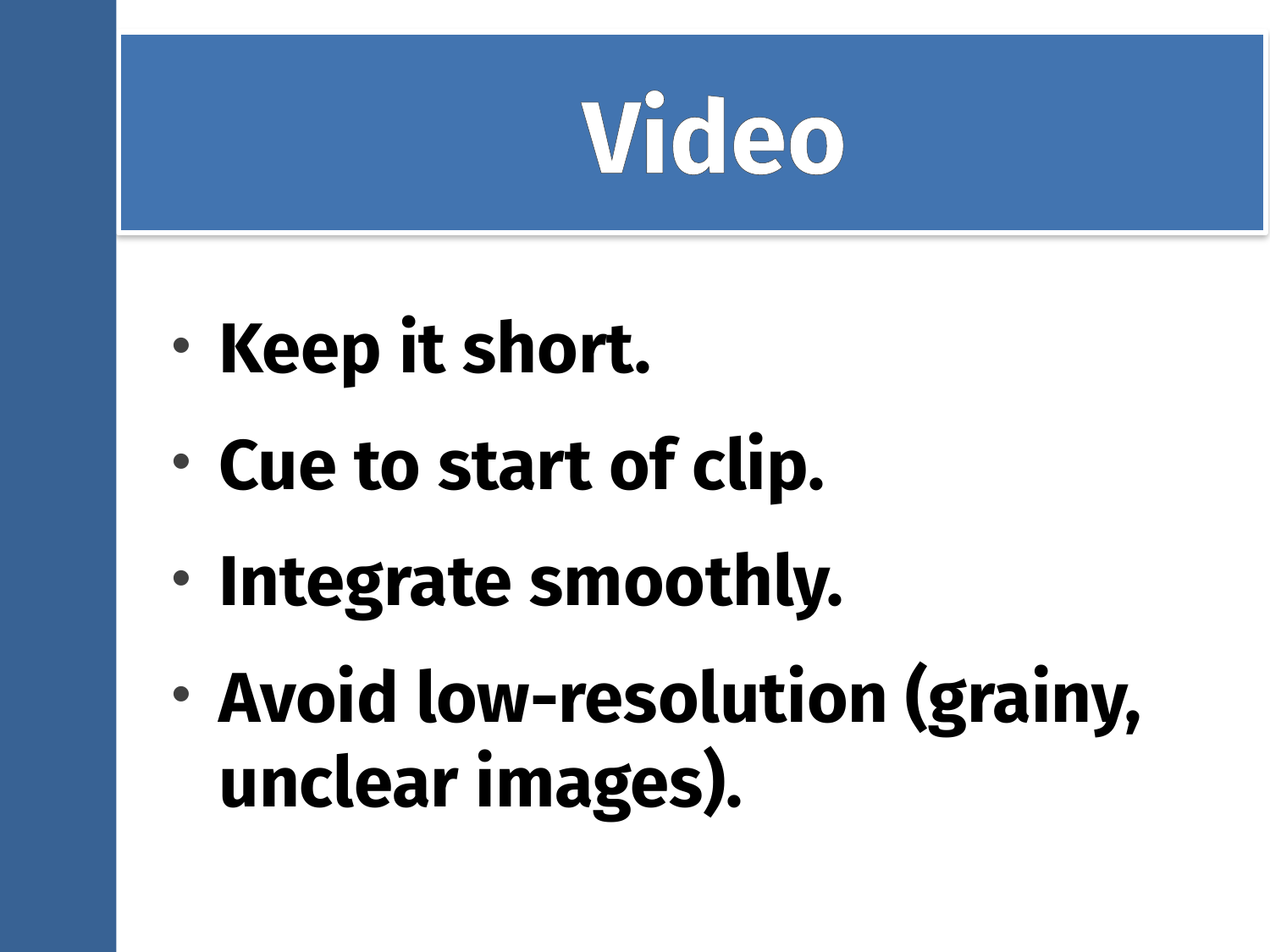

# Video
Keep it short.
Cue to start of clip.
Integrate smoothly.
Avoid low-resolution (grainy, unclear images).